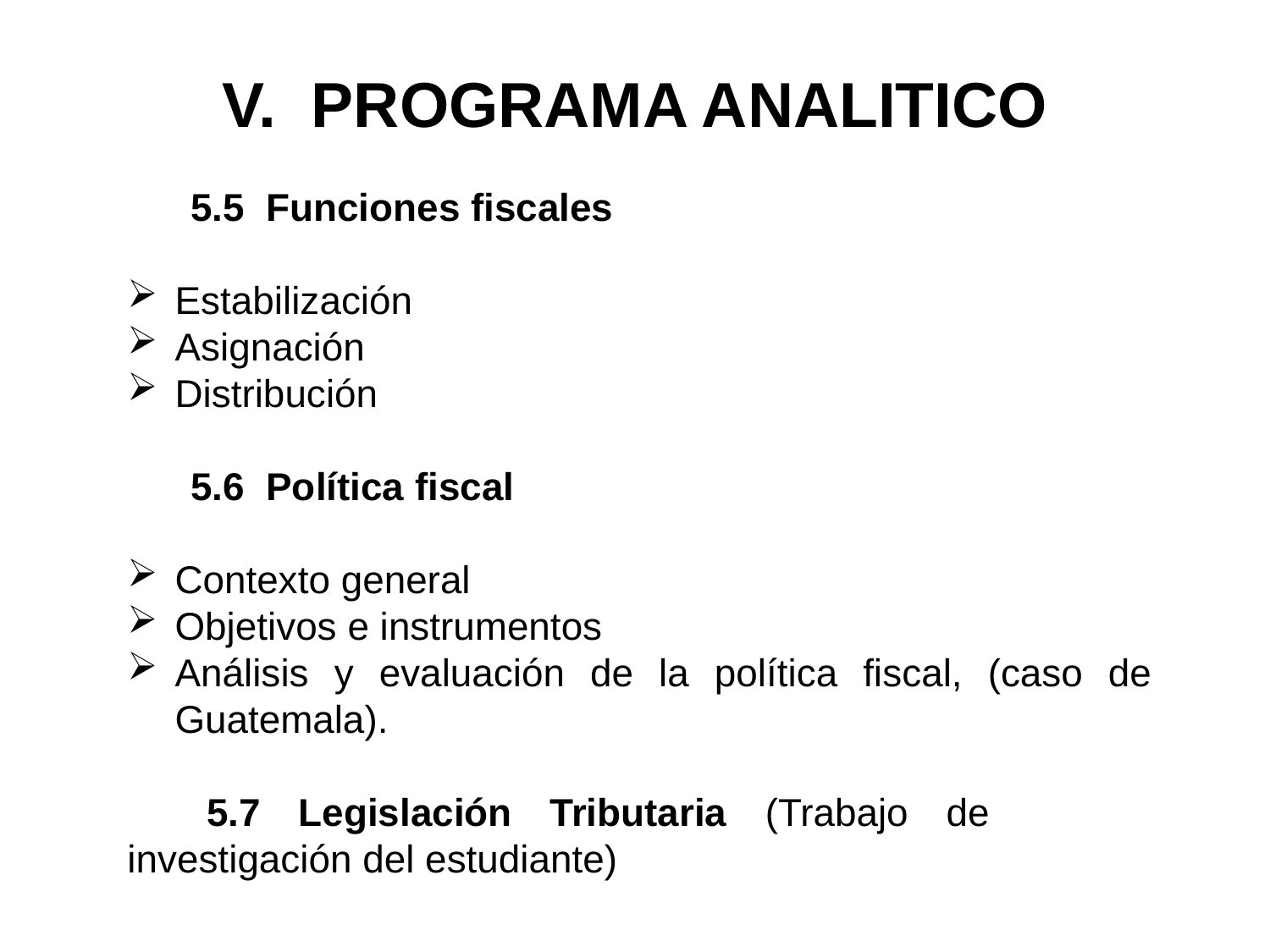

# V.  PROGRAMA ANALITICO
5.5  Funciones fiscales

Estabilización
Asignación
Distribución

5.6  Política fiscal

Contexto general
Objetivos e instrumentos
Análisis y evaluación de la política fiscal, (caso de Guatemala).

	5.7 Legislación Tributaria (Trabajo de 	investigación del estudiante)